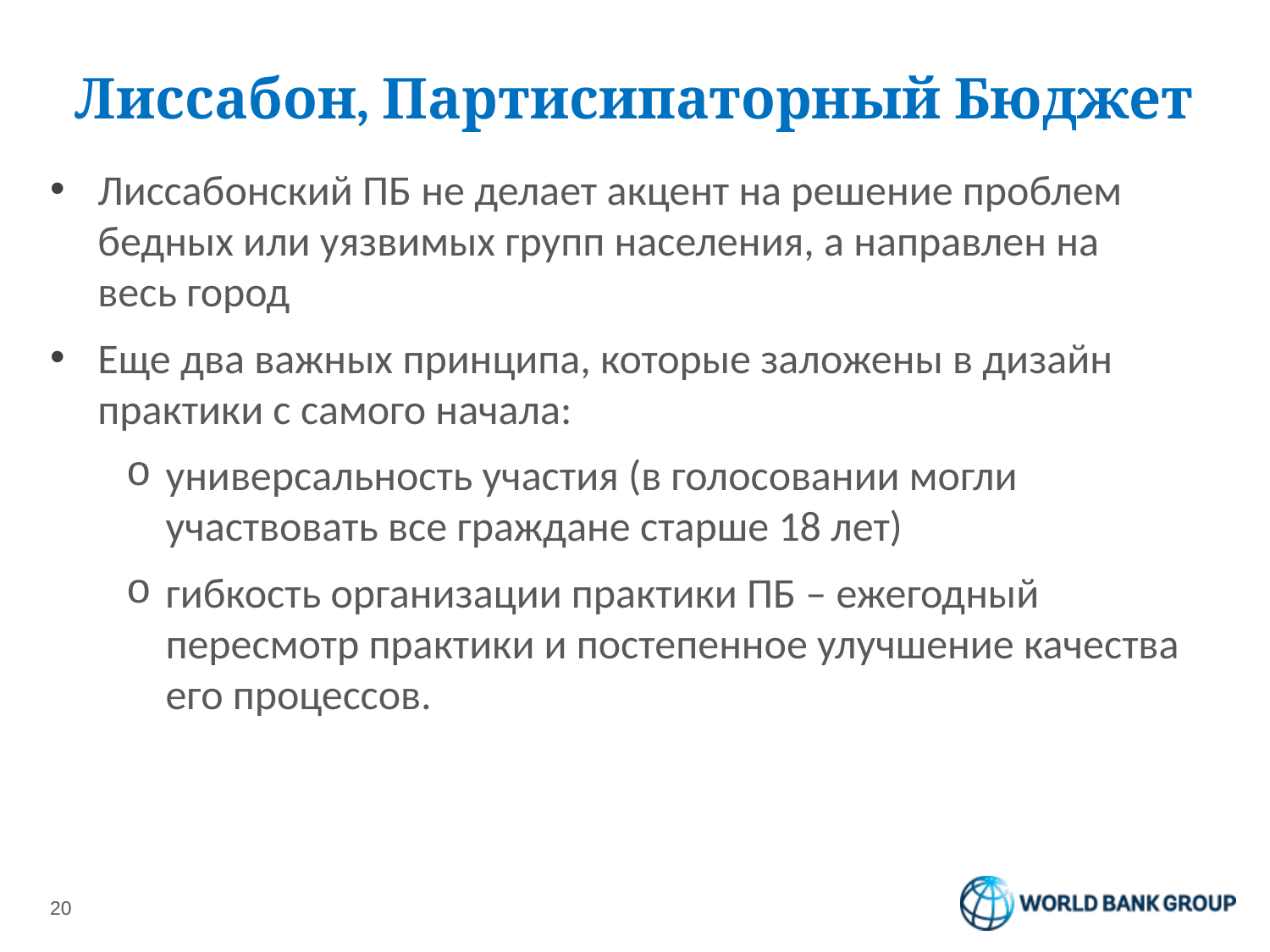

# Лиссабон, Партисипаторный Бюджет
Лиссабонский ПБ не делает акцент на решение проблем бедных или уязвимых групп населения, а направлен на весь город
Еще два важных принципа, которые заложены в дизайн практики с самого начала:
универсальность участия (в голосовании могли участвовать все граждане старше 18 лет)
гибкость организации практики ПБ – ежегодный пересмотр практики и постепенное улучшение качества его процессов.

20